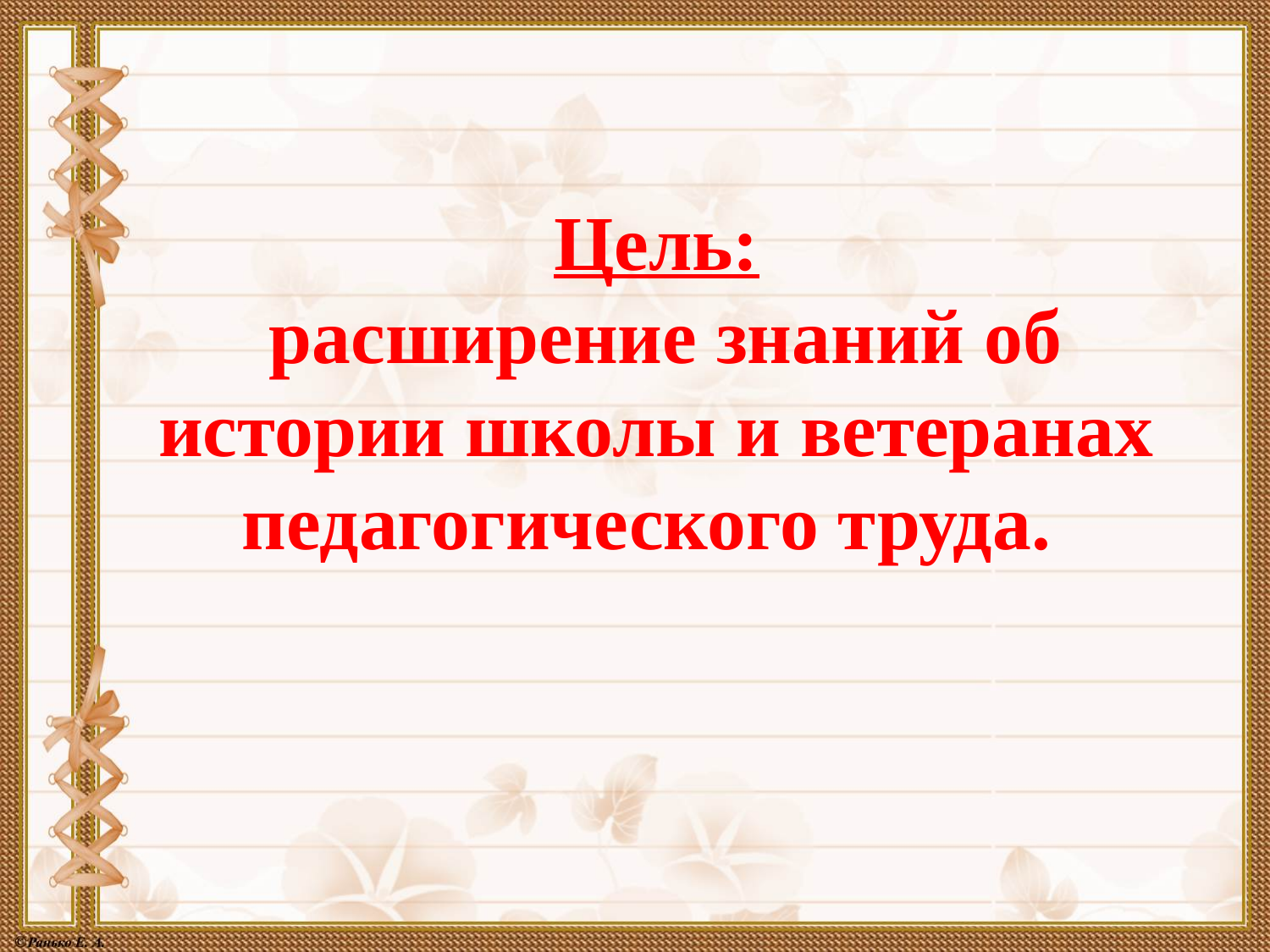

# Цель: расширение знаний об истории школы и ветеранах педагогического труда.